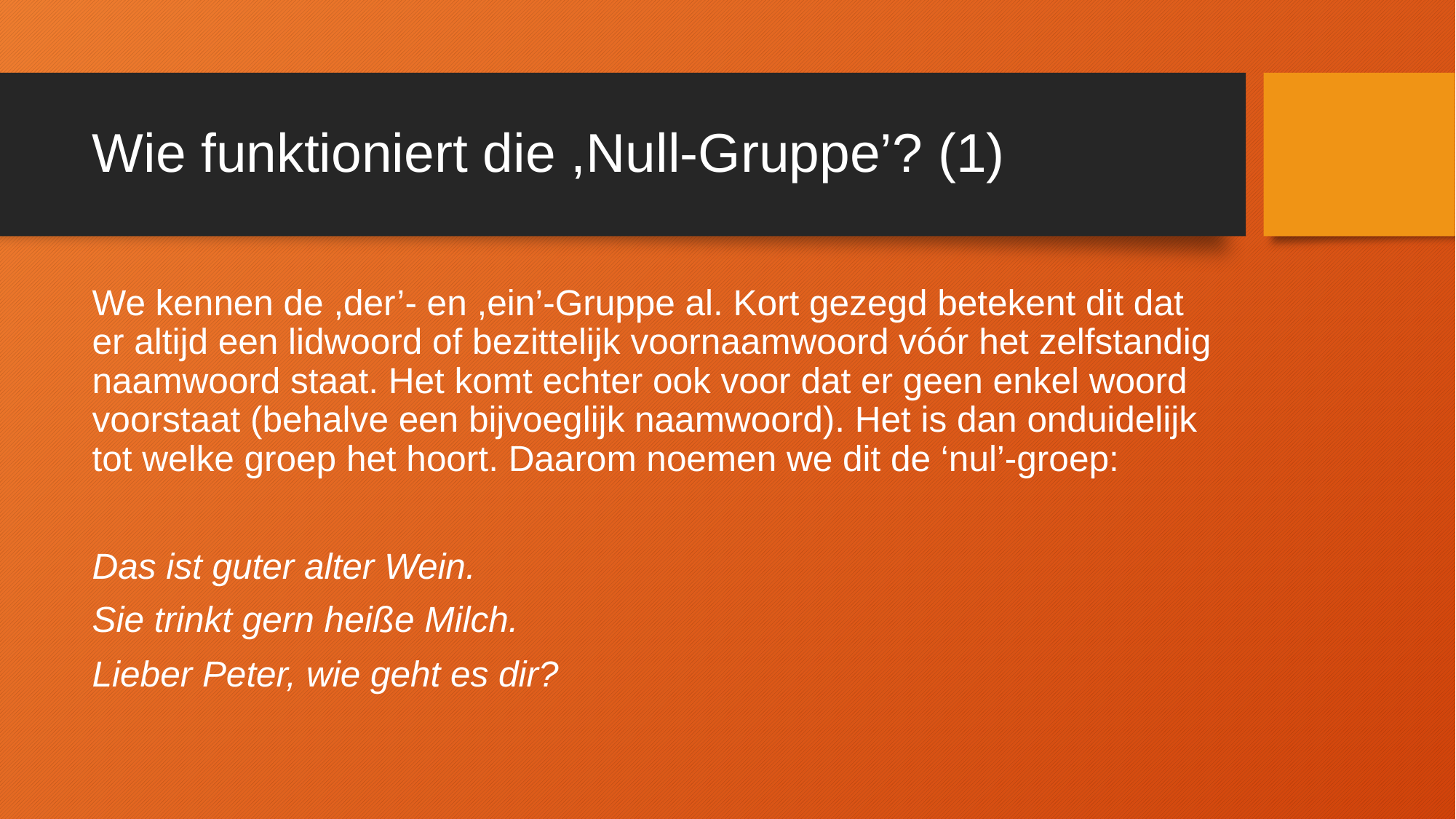

# Wie funktioniert die ,Null-Gruppe’? (1)
We kennen de ,der’- en ,ein’-Gruppe al. Kort gezegd betekent dit dat er altijd een lidwoord of bezittelijk voornaamwoord vóór het zelfstandig naamwoord staat. Het komt echter ook voor dat er geen enkel woord voorstaat (behalve een bijvoeglijk naamwoord). Het is dan onduidelijk tot welke groep het hoort. Daarom noemen we dit de ‘nul’-groep:

Das ist guter alter Wein.
Sie trinkt gern heiße Milch.
Lieber Peter, wie geht es dir?